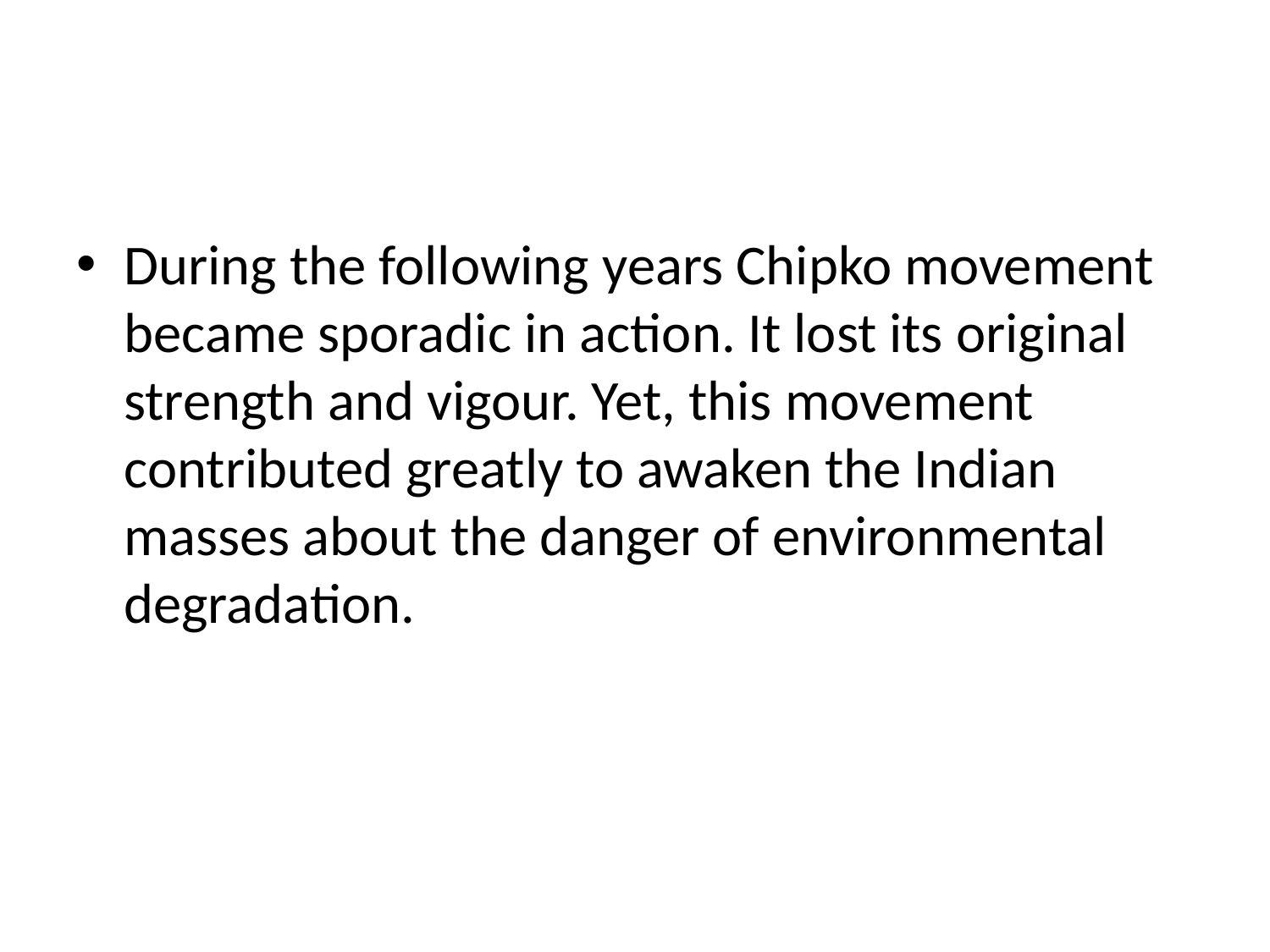

#
During the following years Chipko movement became sporadic in action. It lost its original strength and vigour. Yet, this movement contributed greatly to awaken the Indian masses about the danger of environmental degradation.